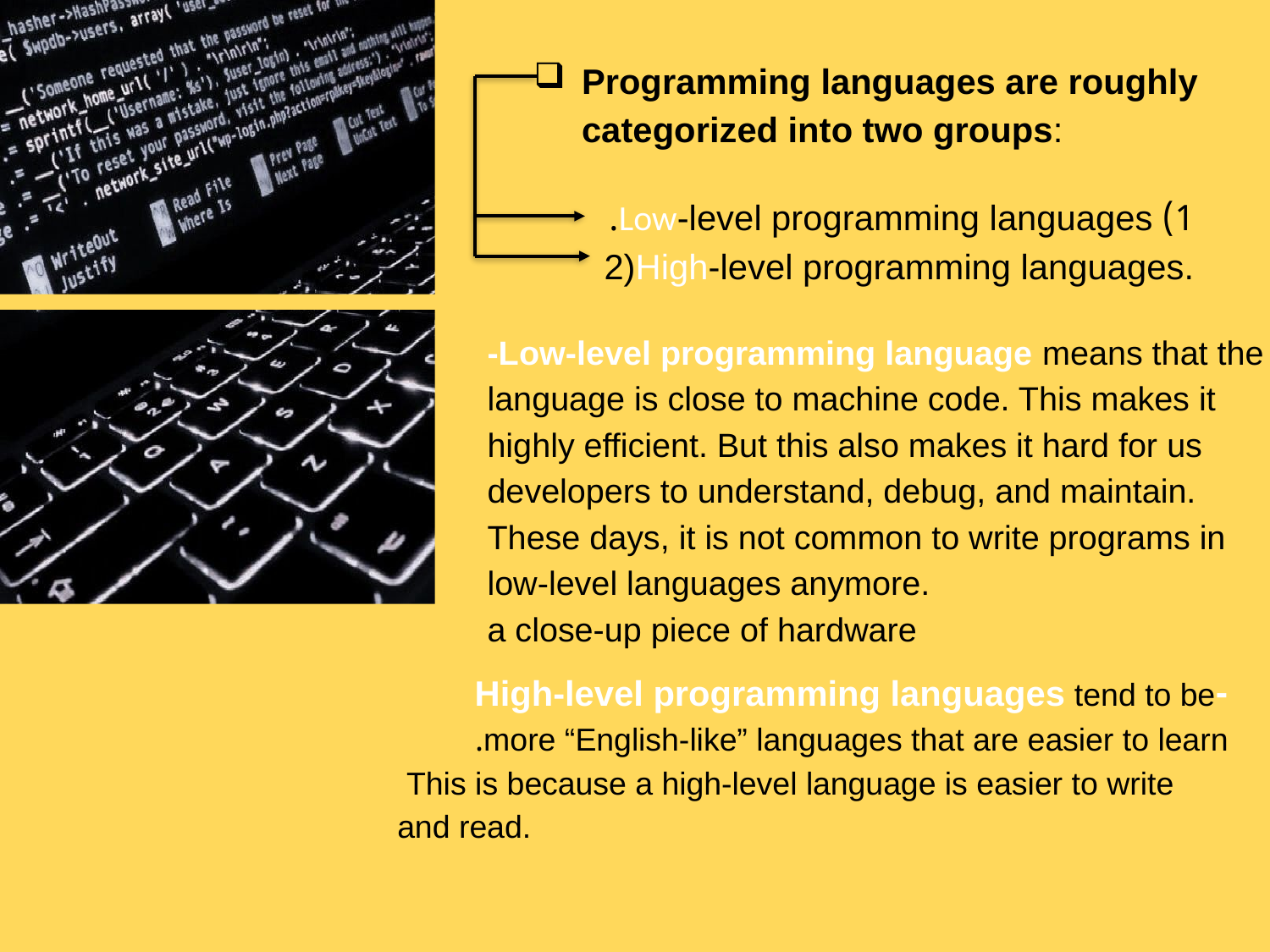

Programming languages are roughly categorized into two groups:
1) Low-level programming languages.
2)High-level programming languages.
-Low-level programming language means that the language is close to machine code. This makes it highly efficient. But this also makes it hard for us developers to understand, debug, and maintain.
These days, it is not common to write programs in low-level languages anymore.
a close-up piece of hardware
-High-level programming languages tend to be more “English-like” languages that are easier to learn.
 This is because a high-level language is easier to write and read.